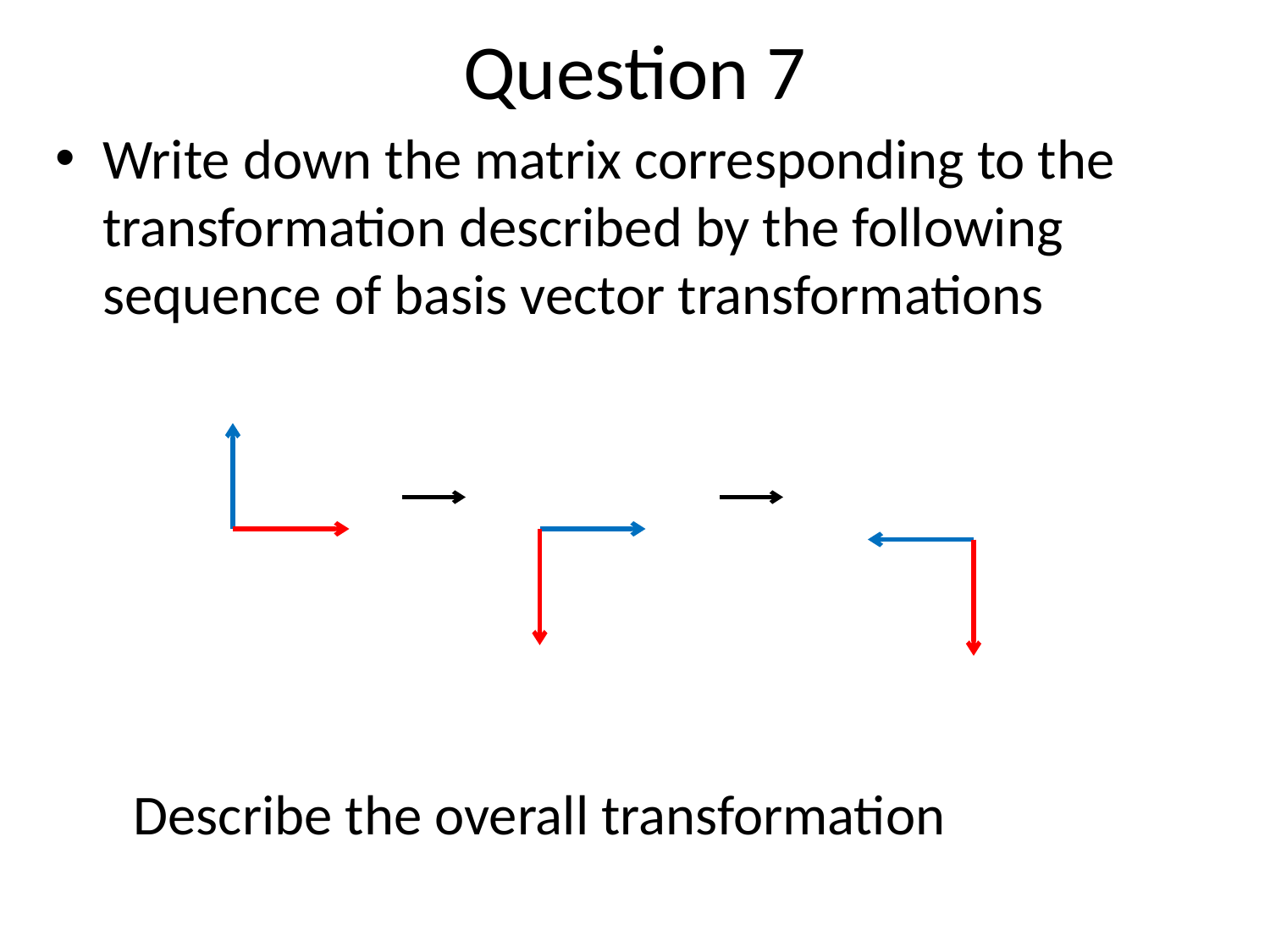

# Question 7
Write down the matrix corresponding to the transformation described by the following sequence of basis vector transformations
Describe the overall transformation